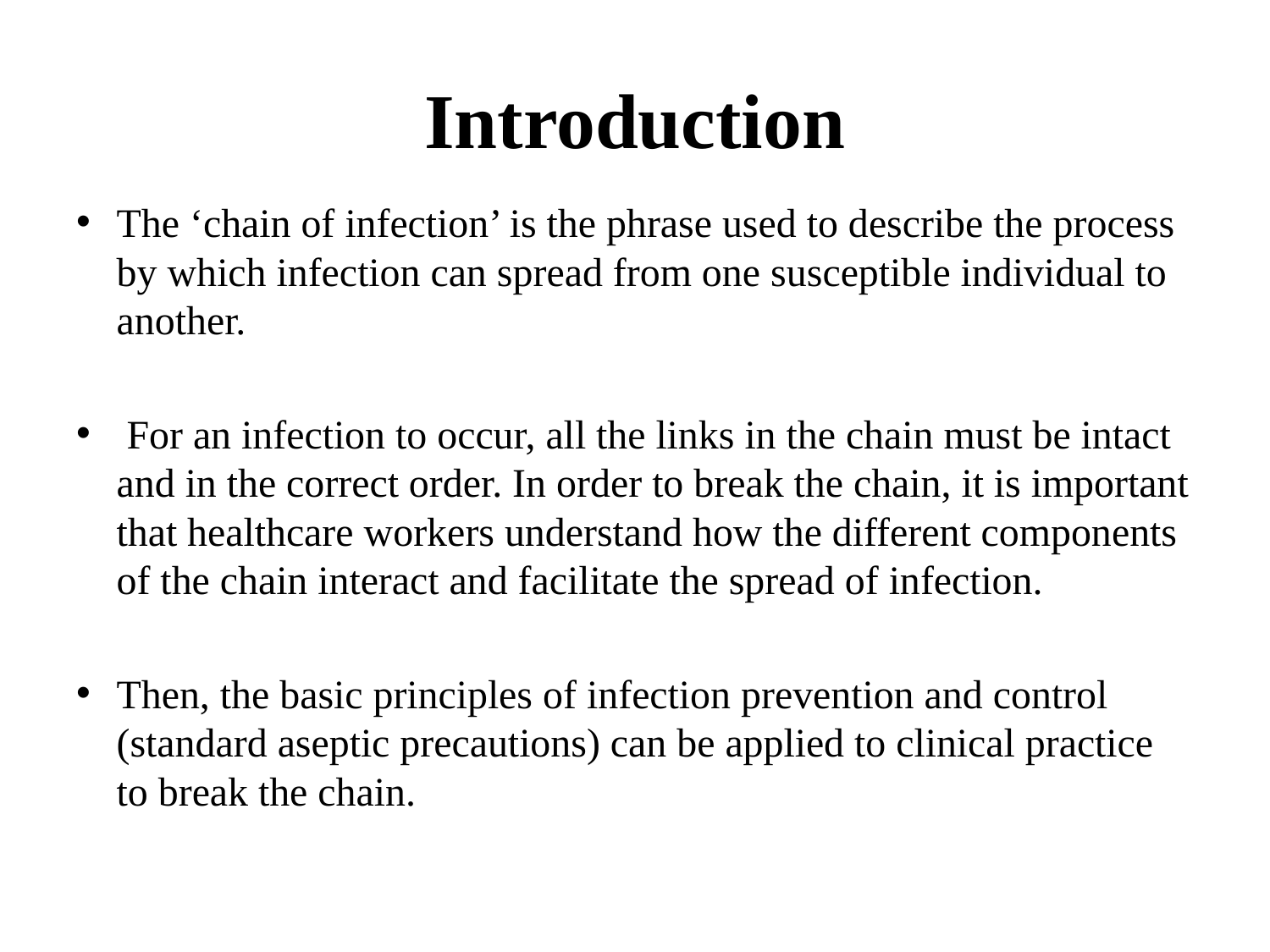

# Introduction
The ‘chain of infection’ is the phrase used to describe the process by which infection can spread from one susceptible individual to another.

 For an infection to occur, all the links in the chain must be intact and in the correct order. In order to break the chain, it is important that healthcare workers understand how the different components of the chain interact and facilitate the spread of infection.

Then, the basic principles of infection prevention and control (standard aseptic precautions) can be applied to clinical practice to break the chain.